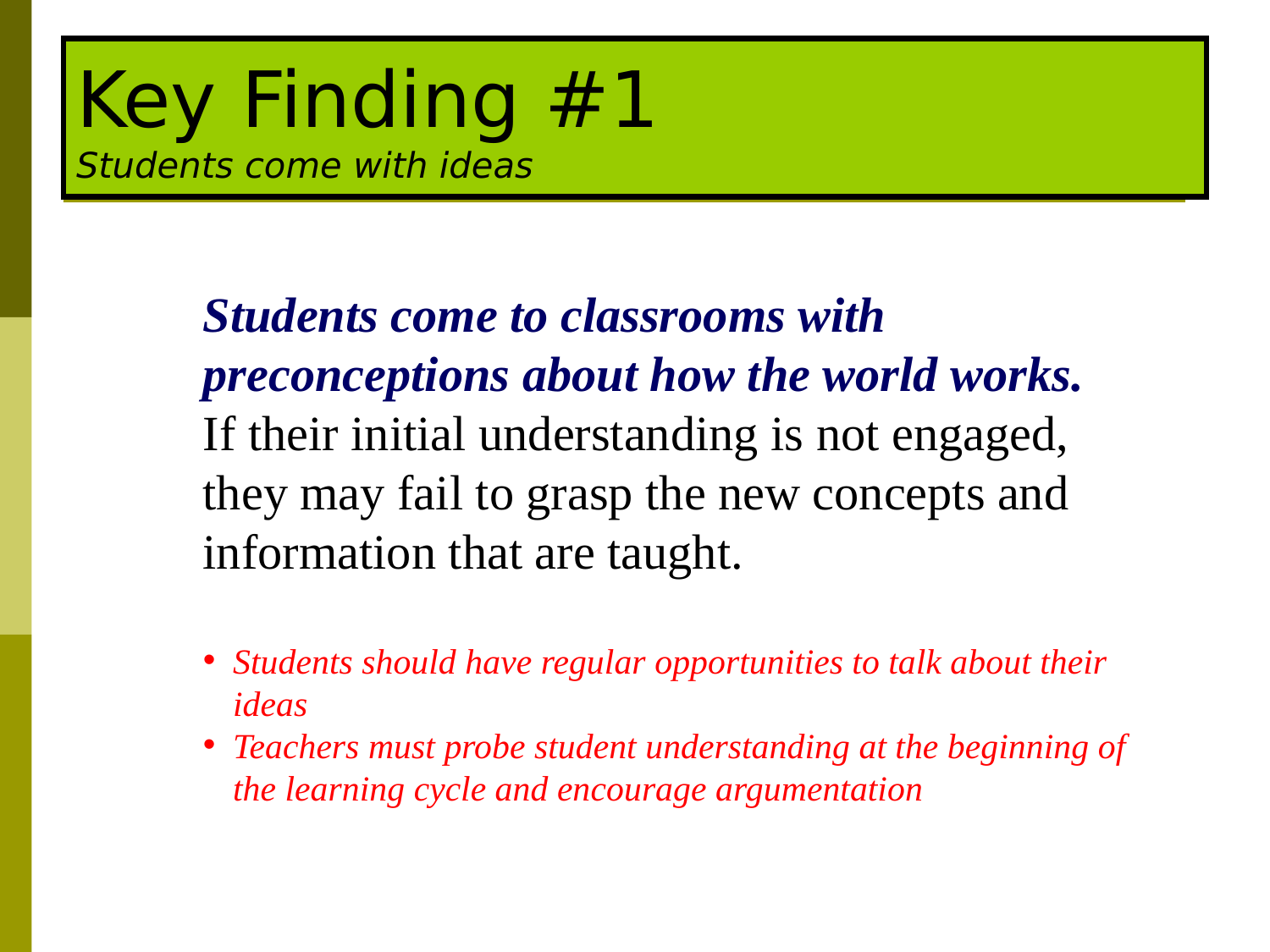

# Key Finding #1 Students come with ideas

Students come to classrooms with preconceptions about how the world works.
If their initial understanding is not engaged, they may fail to grasp the new concepts and information that are taught.

Students should have regular opportunities to talk about their ideas
Teachers must probe student understanding at the beginning of the learning cycle and encourage argumentation